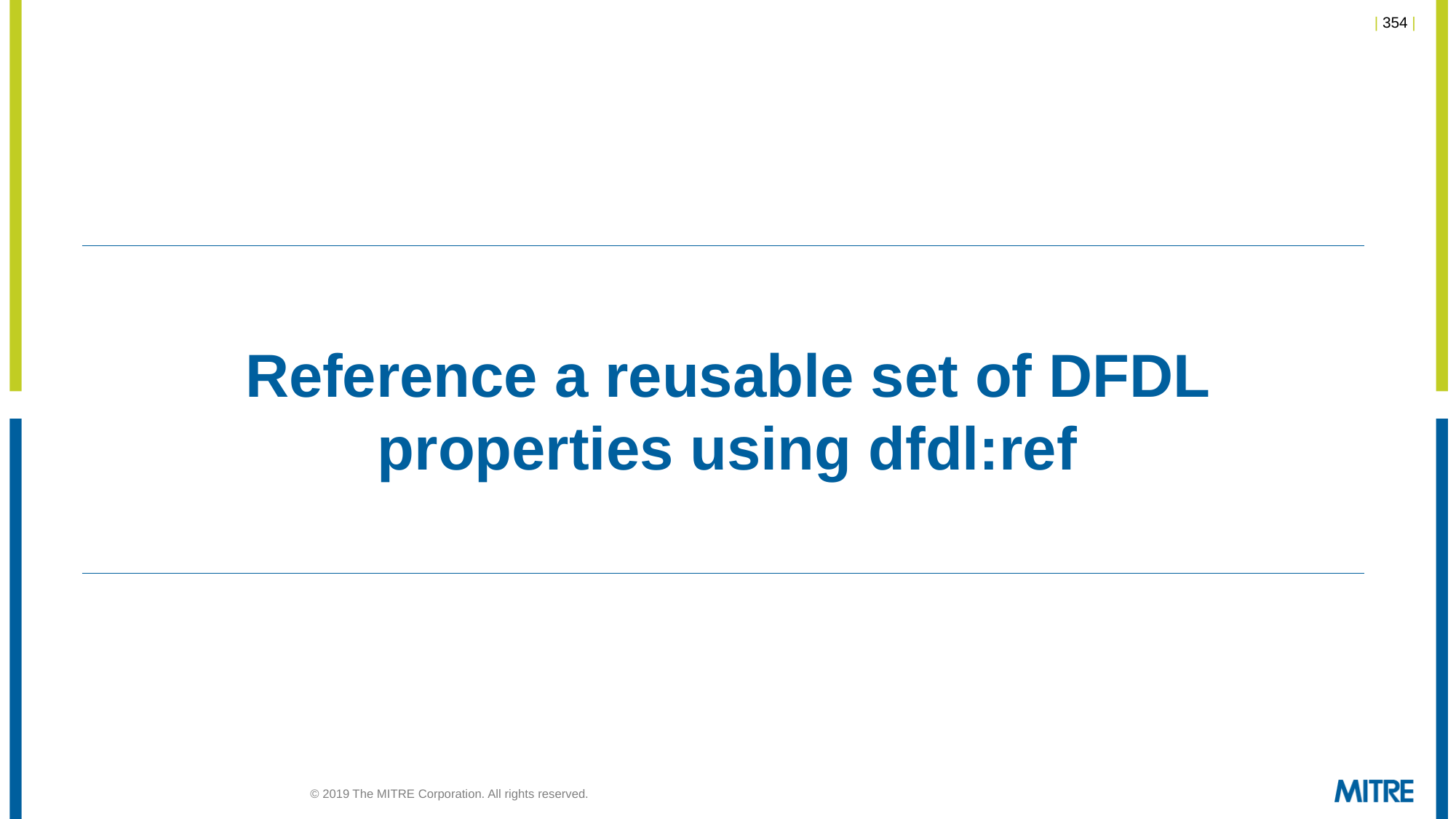

# Reference a reusable set of DFDL properties using dfdl:ref
© 2019 The MITRE Corporation. All rights reserved.